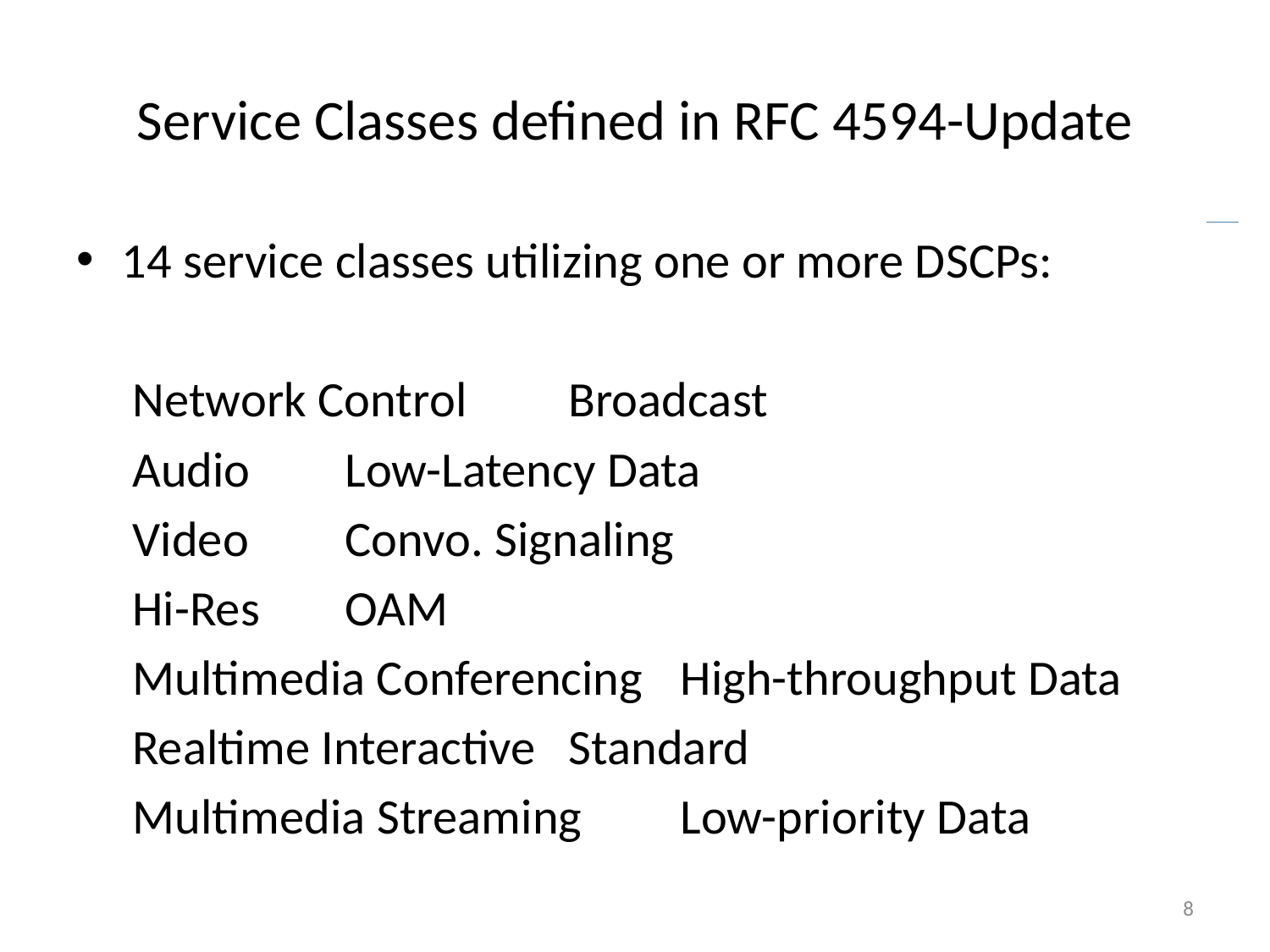

# Service Classes defined in RFC 4594-Update
14 service classes utilizing one or more DSCPs:

     Network Control		Broadcast
     Audio				Low-Latency Data
	 Video				Convo. Signaling
     Hi-Res				OAM
     Multimedia Conferencing	High-throughput Data
     Realtime Interactive		Standard
	 Multimedia Streaming 	Low-priority Data
8